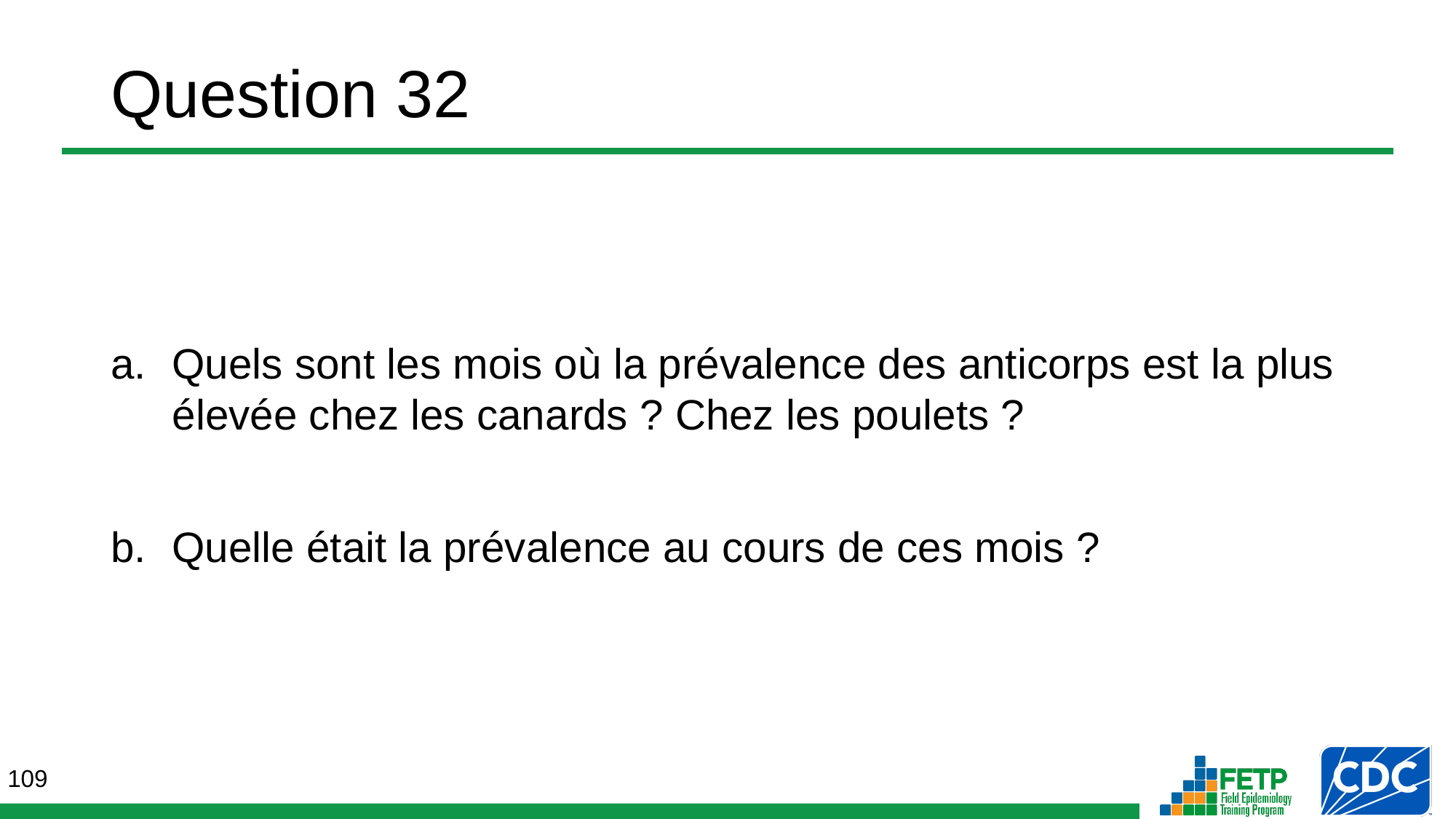

# Question 32
Quels sont les mois où la prévalence des anticorps est la plus élevée chez les canards ? Chez les poulets ?

Quelle était la prévalence au cours de ces mois ?